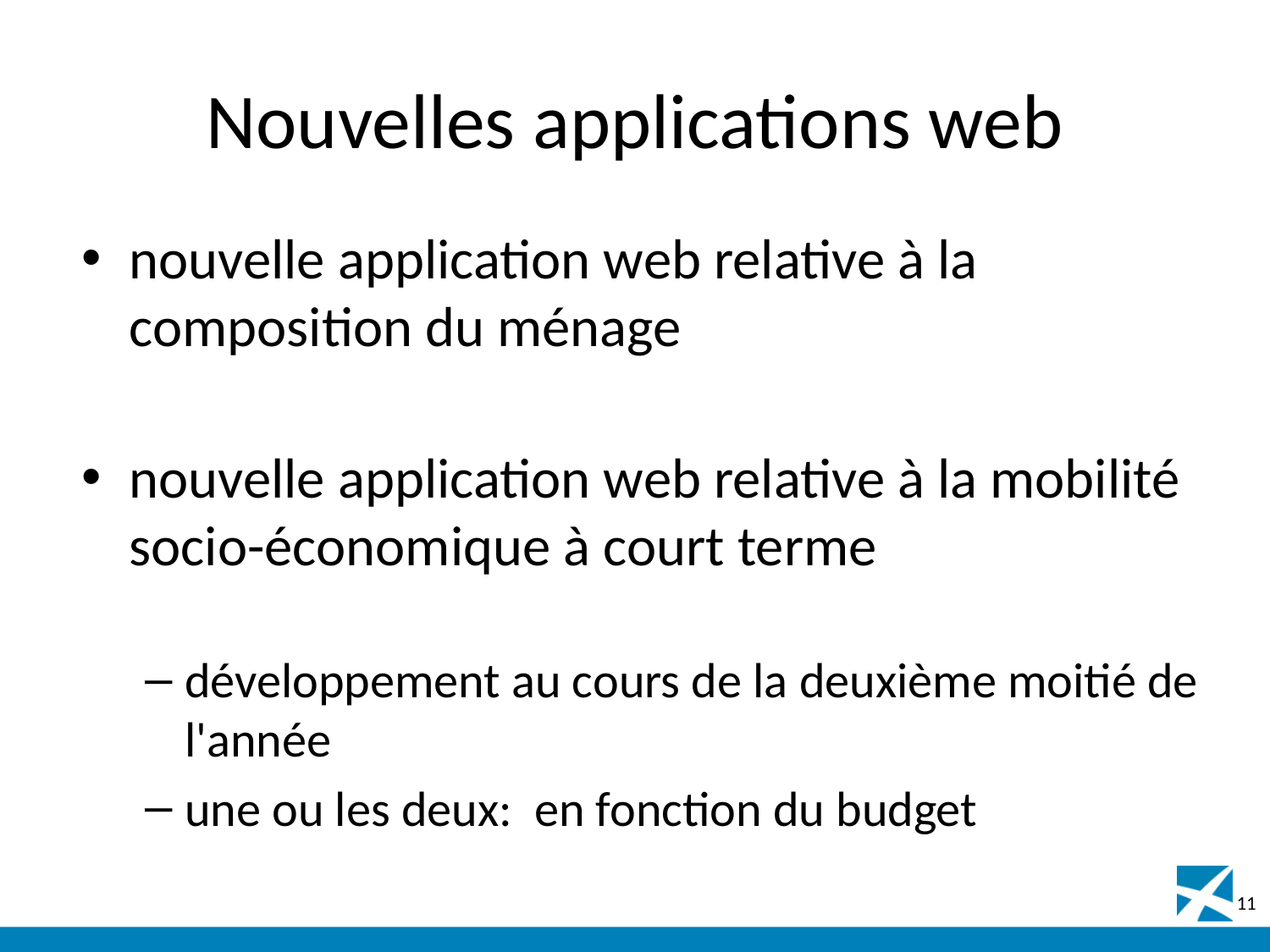

# Nouvelles applications web
nouvelle application web relative à la composition du ménage

nouvelle application web relative à la mobilité socio-économique à court terme

développement au cours de la deuxième moitié de l'année
une ou les deux:  en fonction du budget